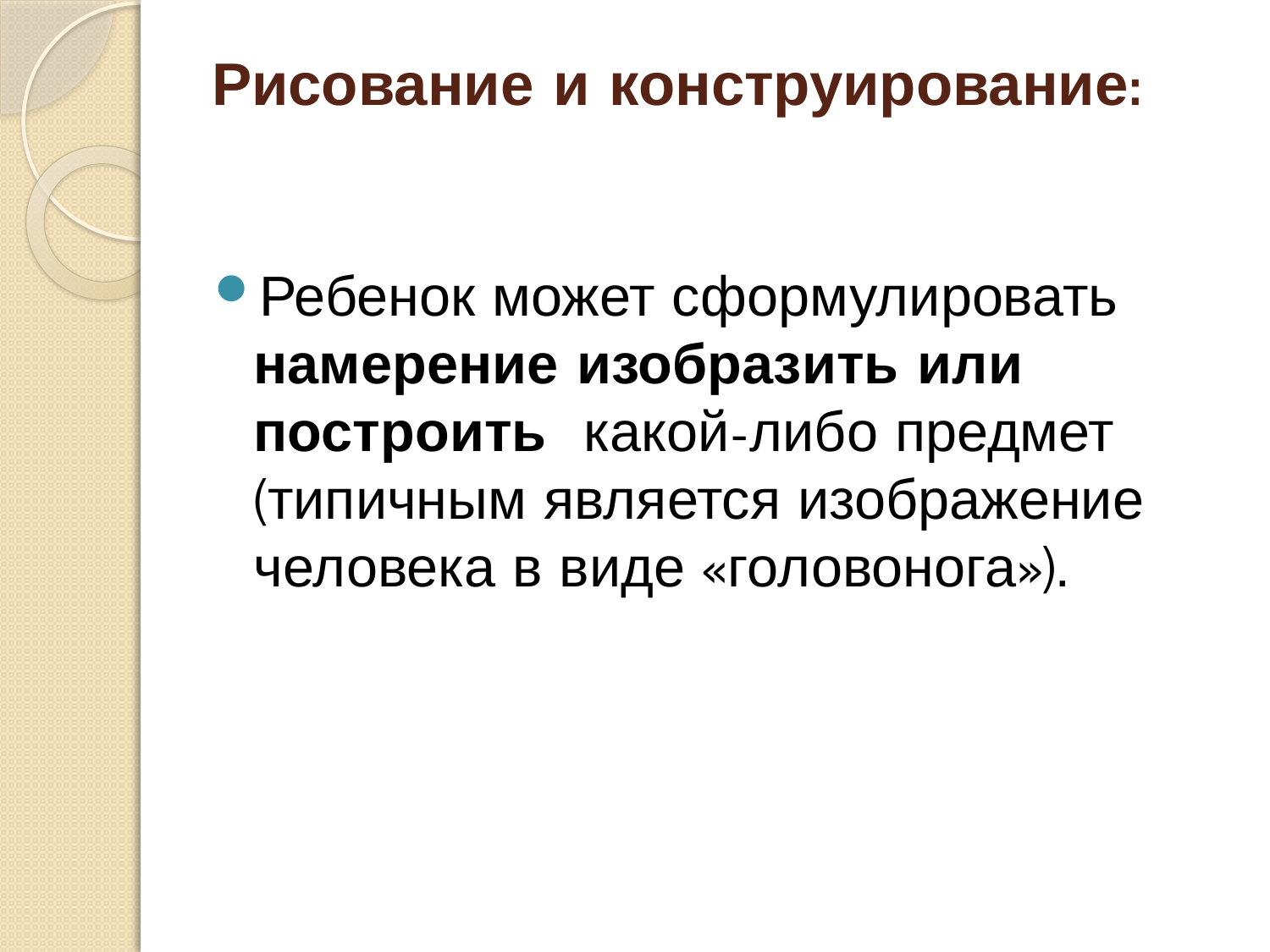

# Рисование и конструирование:
Ребенок может сформулировать намерение изобразить или построить  какой-либо предмет (типичным является изображение человека в виде «головонога»).